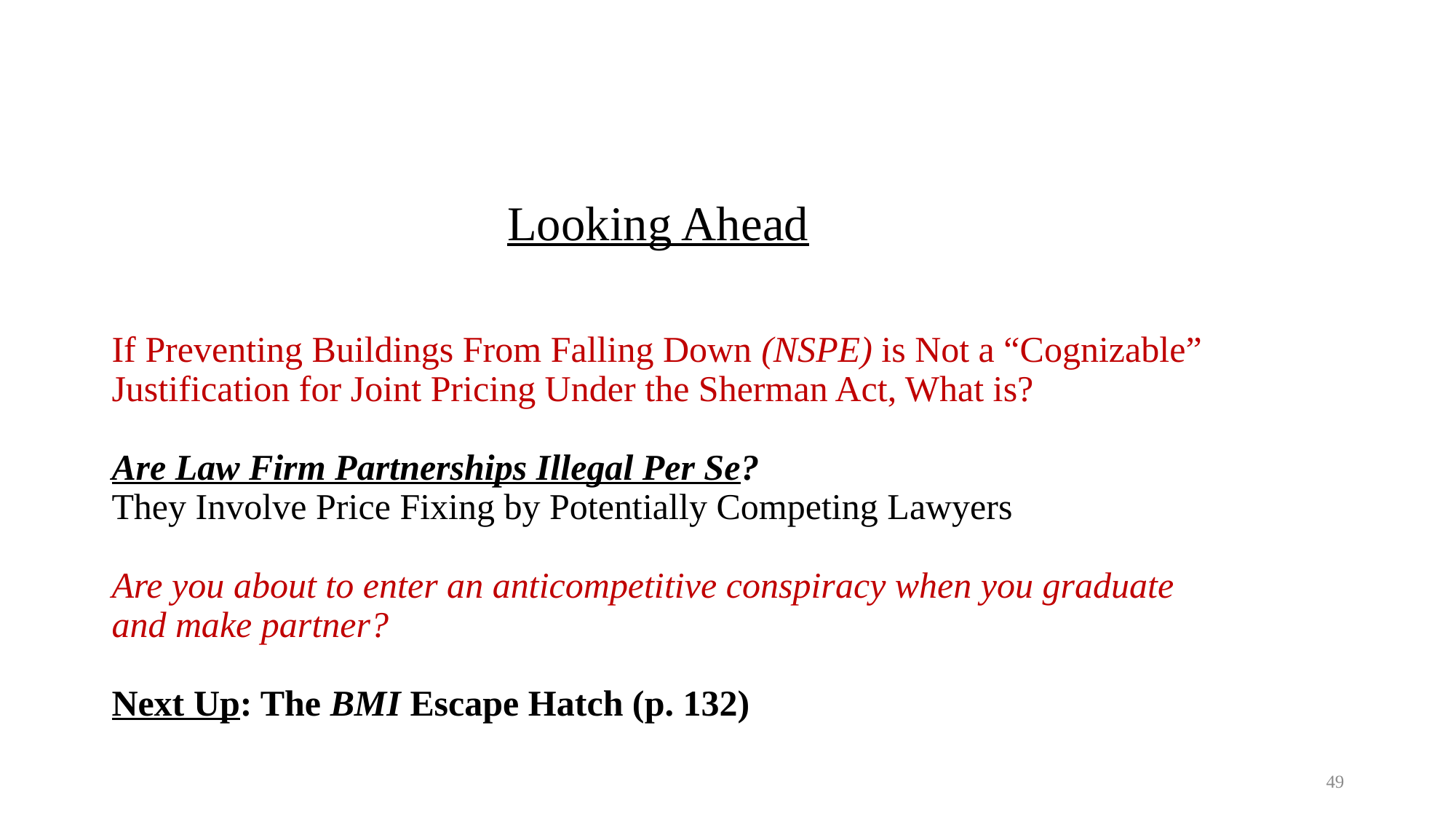

# Looking Ahead If Preventing Buildings From Falling Down (NSPE) is Not a “Cognizable” Justification for Joint Pricing Under the Sherman Act, What is? Are Law Firm Partnerships Illegal Per Se? They Involve Price Fixing by Potentially Competing Lawyers Are you about to enter an anticompetitive conspiracy when you graduate and make partner? Next Up: The BMI Escape Hatch (p. 132)

49